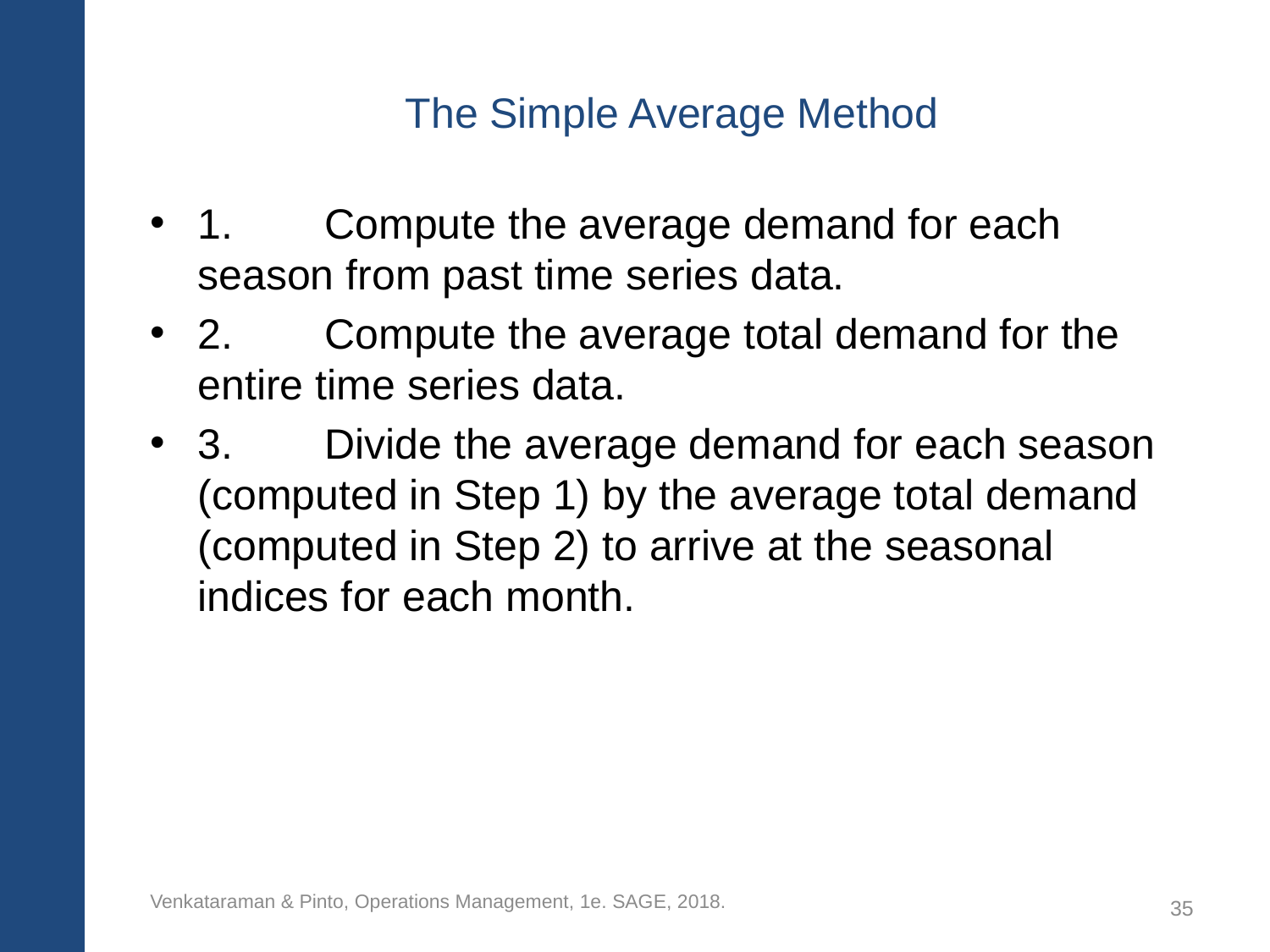

# The Simple Average Method
1.	Compute the average demand for each season from past time series data.
2.	Compute the average total demand for the entire time series data.
3.	Divide the average demand for each season (computed in Step 1) by the average total demand (computed in Step 2) to arrive at the seasonal indices for each month.
Venkataraman & Pinto, Operations Management, 1e. SAGE, 2018.
35